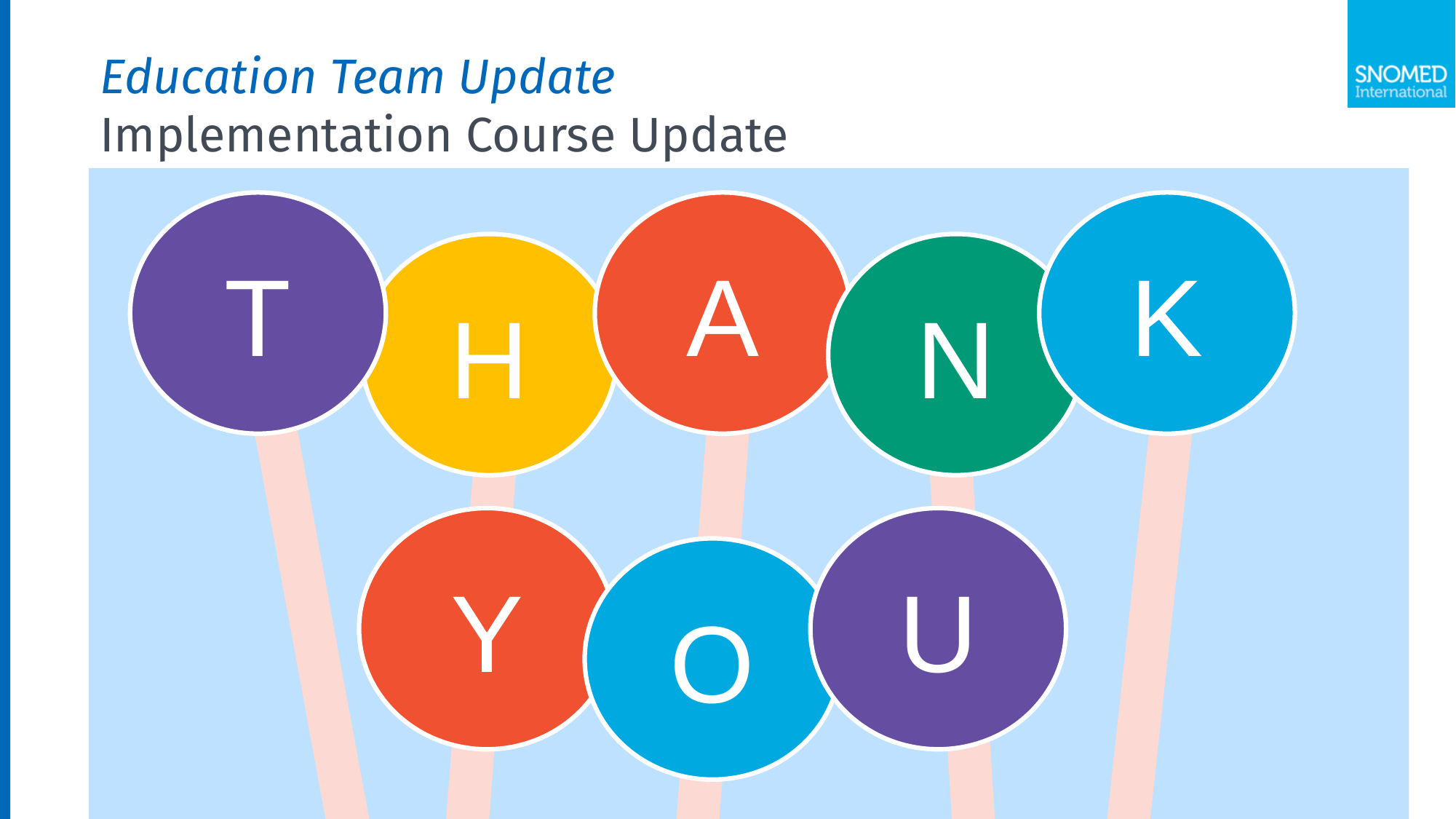

Education Team Update
Implementation Course Update

T
A
K
H
N

Y
U
O